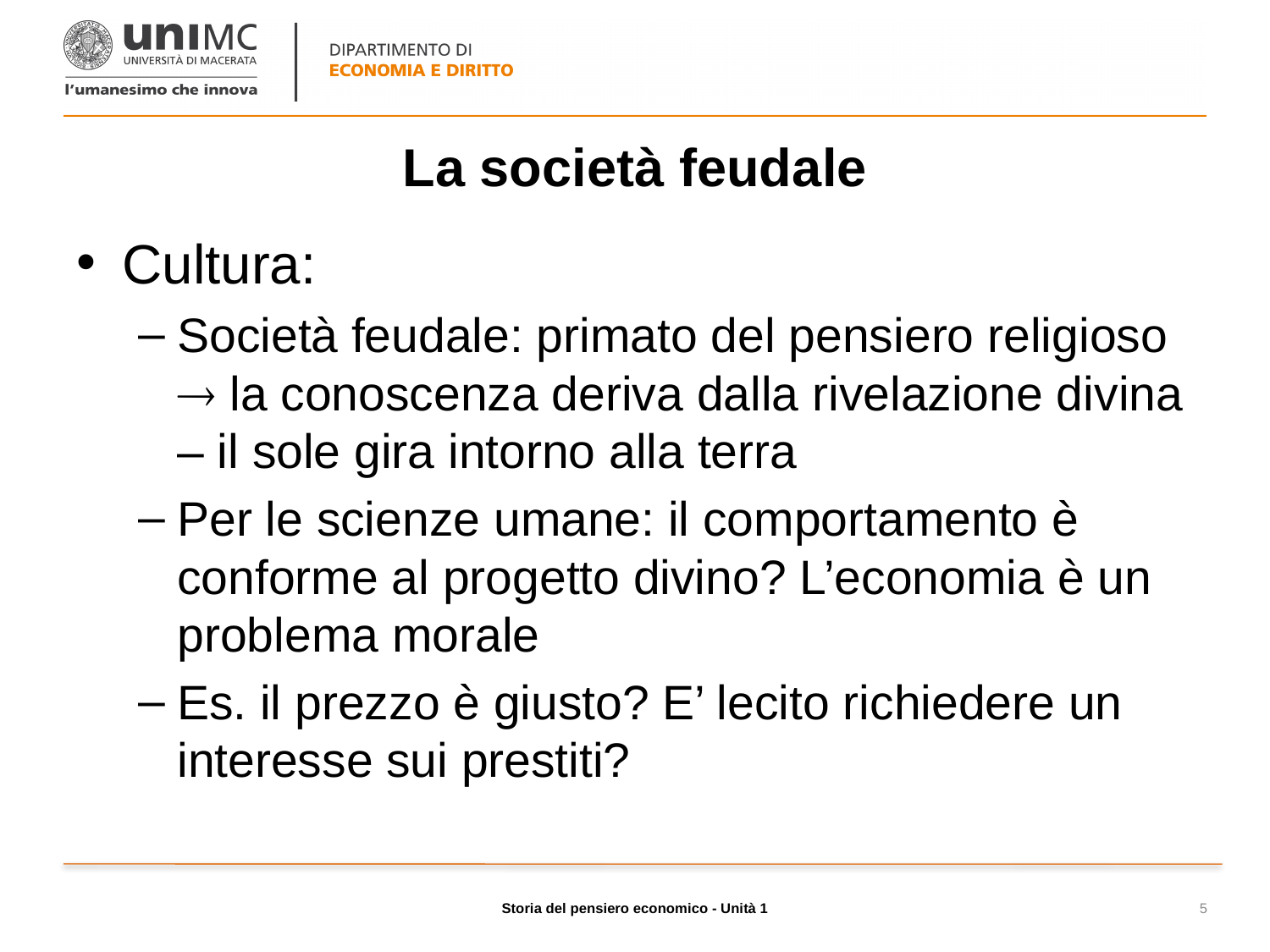

# La società feudale
Cultura:
Società feudale: primato del pensiero religioso → la conoscenza deriva dalla rivelazione divina – il sole gira intorno alla terra
Per le scienze umane: il comportamento è conforme al progetto divino? L’economia è un problema morale
Es. il prezzo è giusto? E’ lecito richiedere un interesse sui prestiti?
Storia del pensiero economico - Unità 1
5